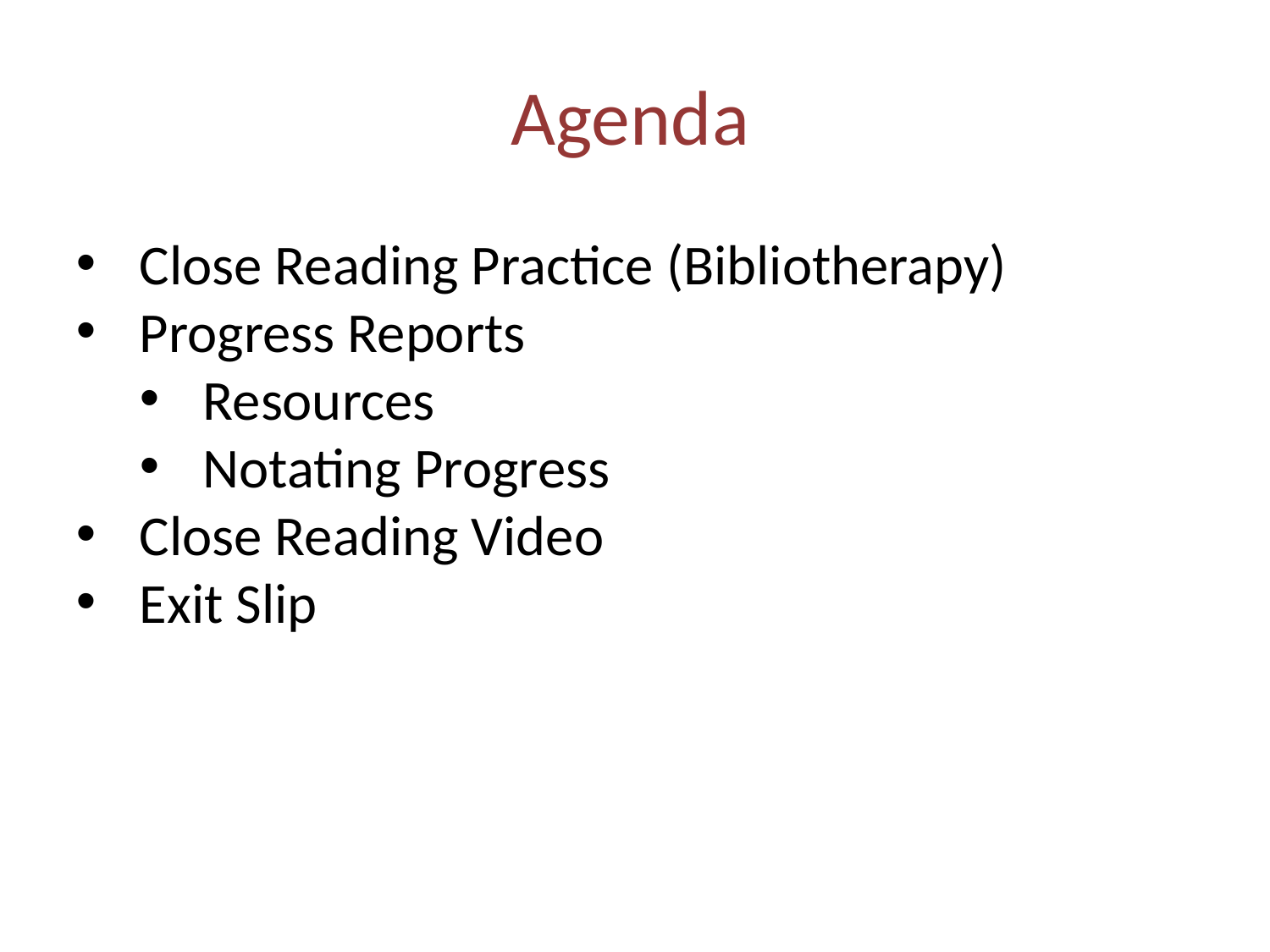

Agenda

Close Reading Practice (Bibliotherapy)
Progress Reports
Resources
Notating Progress
Close Reading Video
Exit Slip